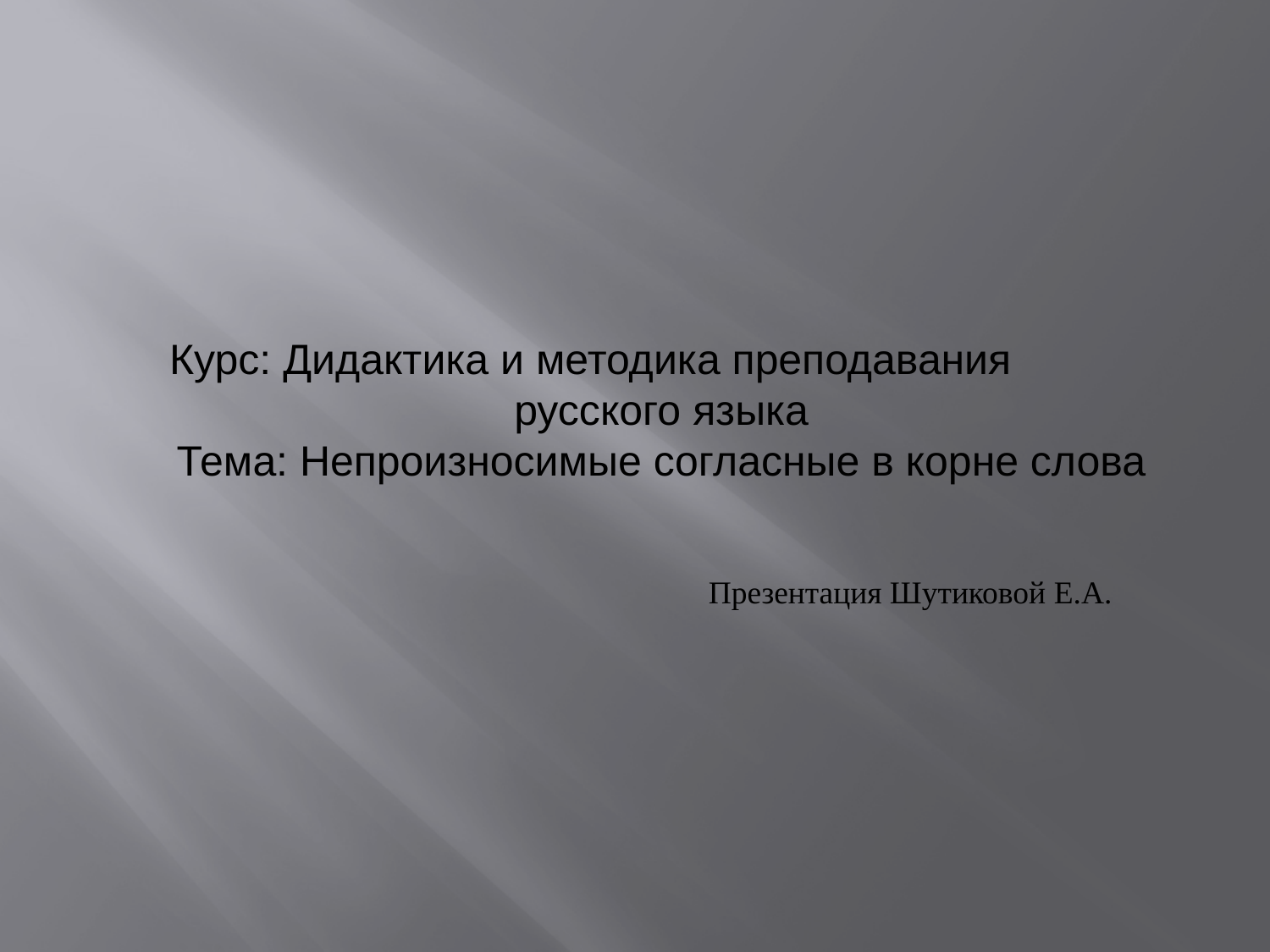

#
Курс: Дидактика и методика преподавания             русского языка
Тема: Непроизносимые согласные в корне слова
Презентация Шутиковой Е.А.